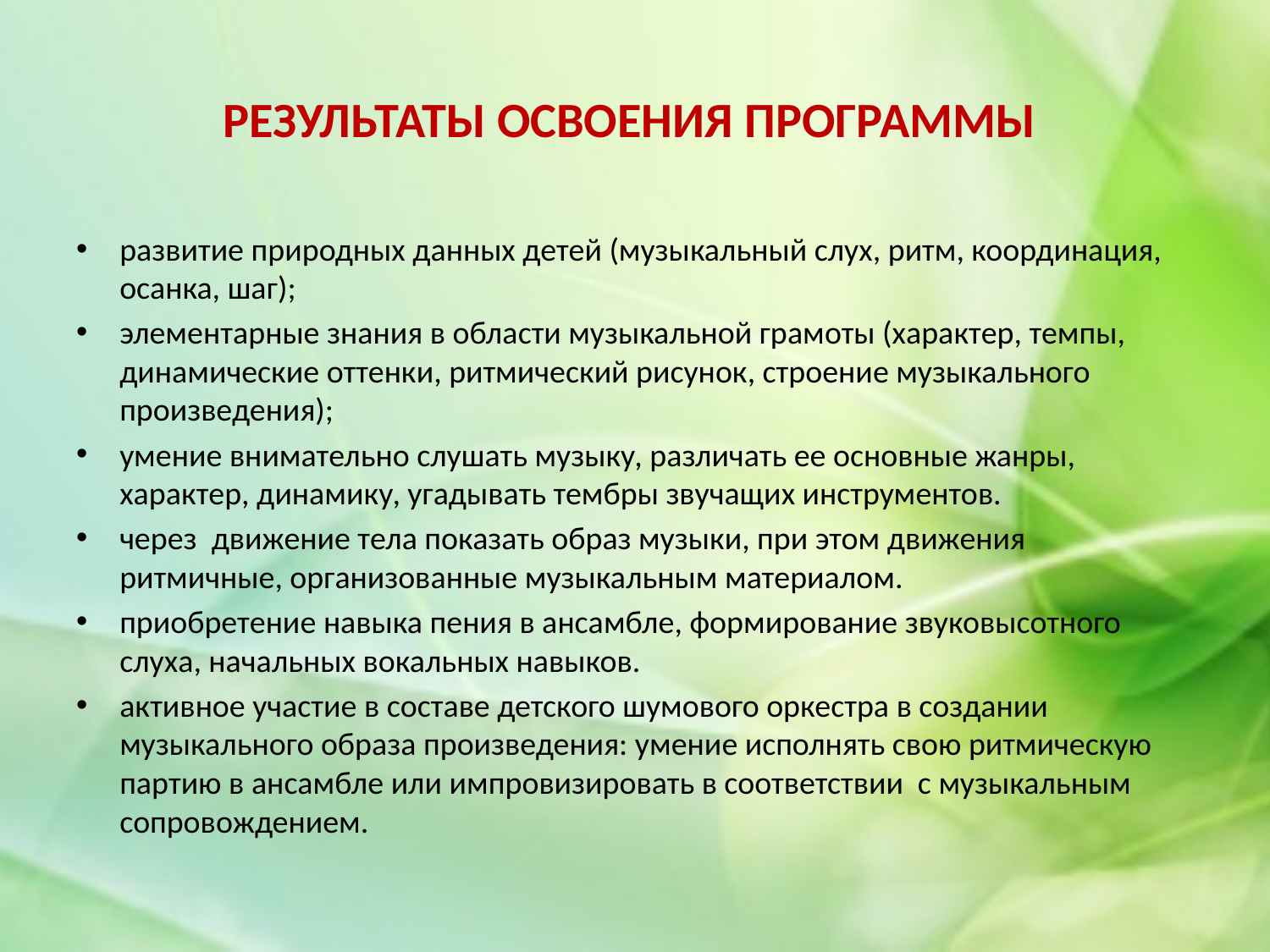

# РЕЗУЛЬТАТЫ ОСВОЕНИЯ ПРОГРАММЫ
развитие природных данных детей (музыкальный слух, ритм, координация, осанка, шаг);
элементарные знания в области музыкальной грамоты (характер, темпы, динамические оттенки, ритмический рисунок, строение музыкального произведения);
умение внимательно слушать музыку, различать ее основные жанры, характер, динамику, угадывать тембры звучащих инструментов.
через  движение тела показать образ музыки, при этом движения ритмичные, организованные музыкальным материалом.
приобретение навыка пения в ансамбле, формирование звуковысотного слуха, начальных вокальных навыков.
активное участие в составе детского шумового оркестра в создании музыкального образа произведения: умение исполнять свою ритмическую партию в ансамбле или импровизировать в соответствии  с музыкальным сопровождением.